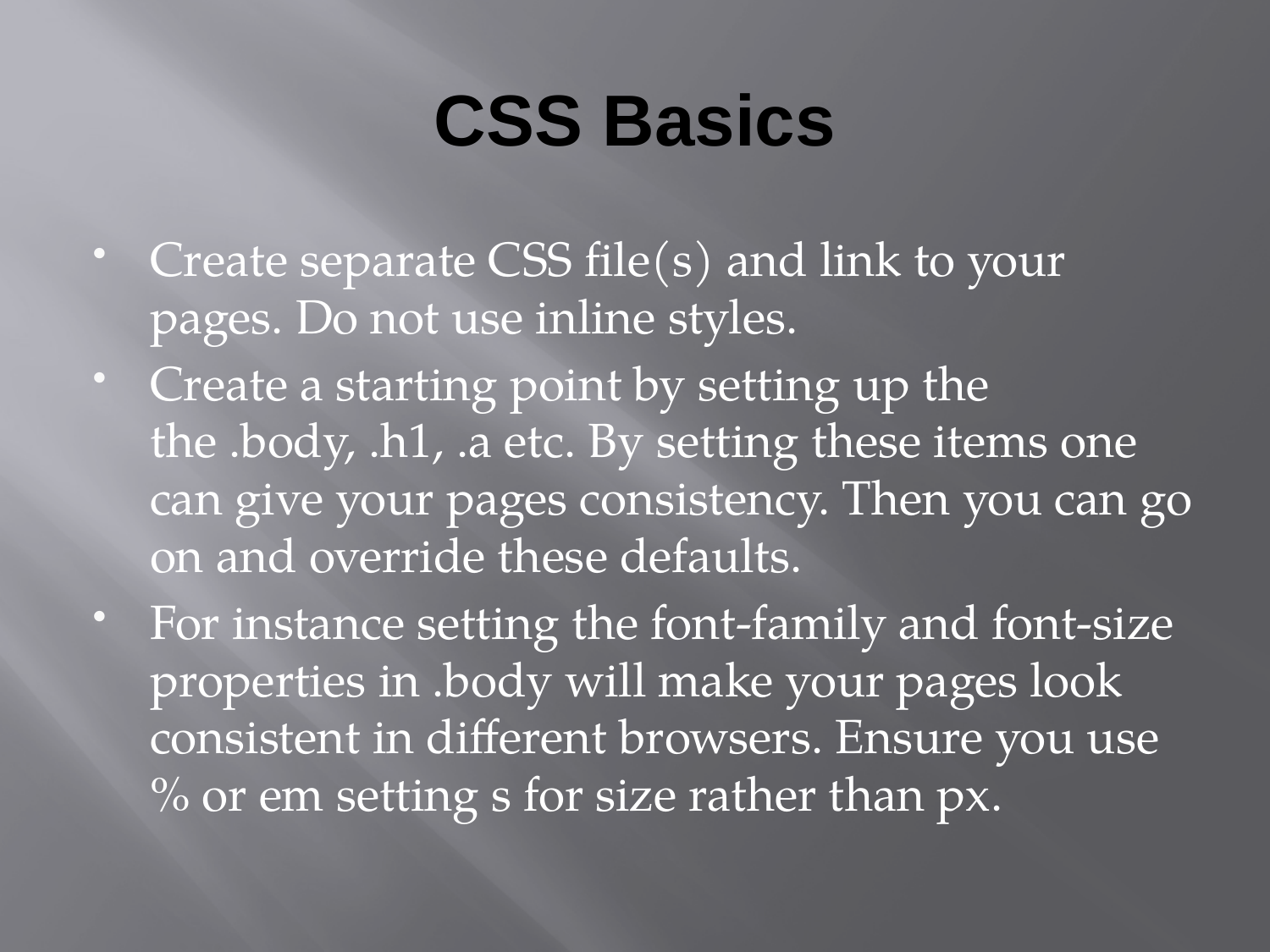

# CSS Basics
Create separate CSS file(s) and link to your pages. Do not use inline styles.
Create a starting point by setting up the the .body, .h1, .a etc. By setting these items one can give your pages consistency. Then you can go on and override these defaults.
For instance setting the font-family and font-size properties in .body will make your pages look consistent in different browsers. Ensure you use % or em setting s for size rather than px.